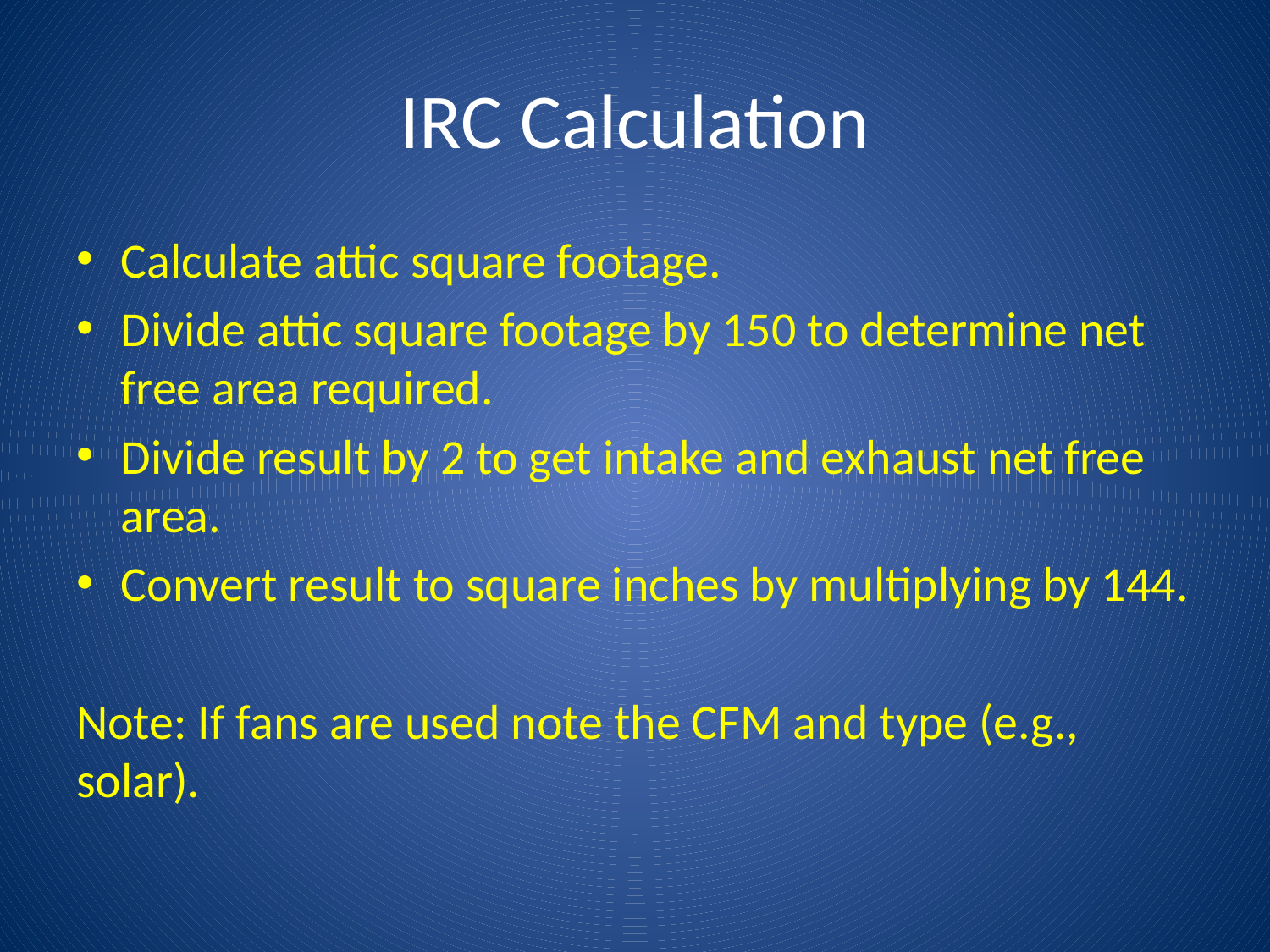

# IRC Calculation
Calculate attic square footage.
Divide attic square footage by 150 to determine net free area required.
Divide result by 2 to get intake and exhaust net free area.
Convert result to square inches by multiplying by 144.

Note: If fans are used note the CFM and type (e.g., solar).